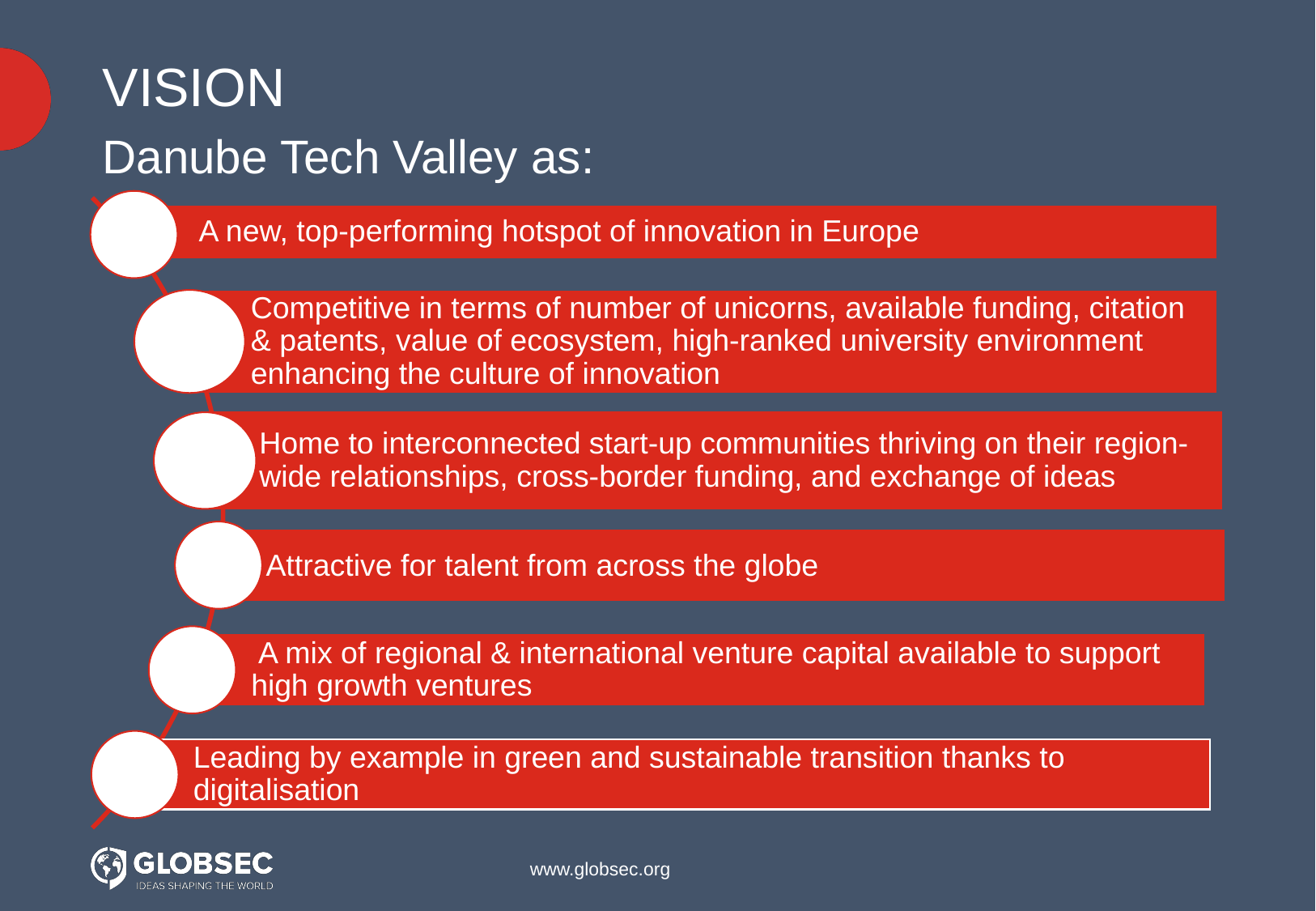

# VISION
Danube Tech Valley as:
A new, top-performing hotspot of innovation in Europe
Competitive in terms of number of unicorns, available funding, citation & patents, value of ecosystem, high-ranked university environment enhancing the culture of innovation
Home to interconnected start-up communities thriving on their region-wide relationships, cross-border funding, and exchange of ideas
 Attractive for talent from across the globe
 A mix of regional & international venture capital available to support high growth ventures
Leading by example in green and sustainable transition thanks to digitalisation
www.globsec.org